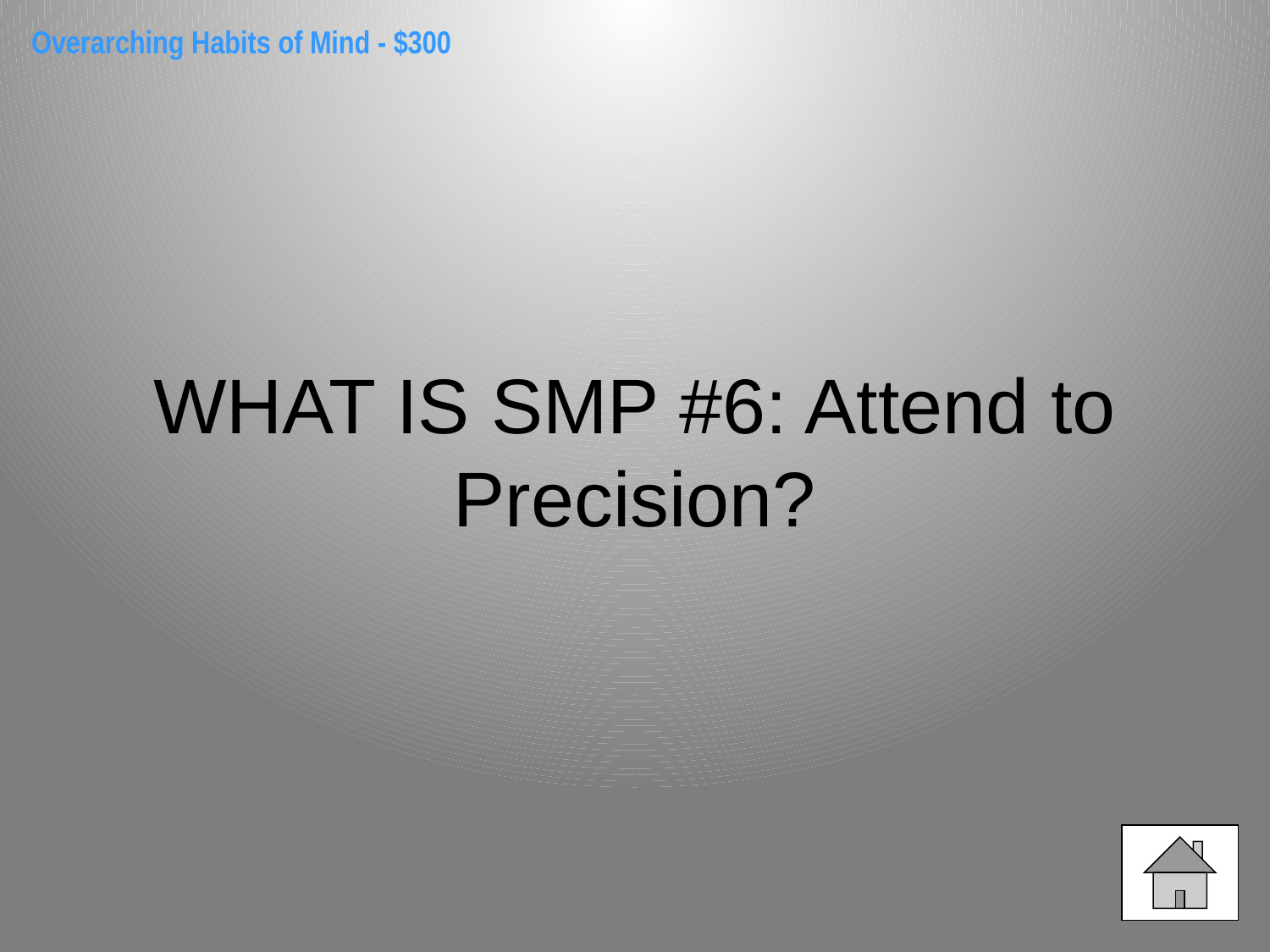

Overarching Habits of Mind - $300
WHAT IS SMP #6: Attend to Precision?